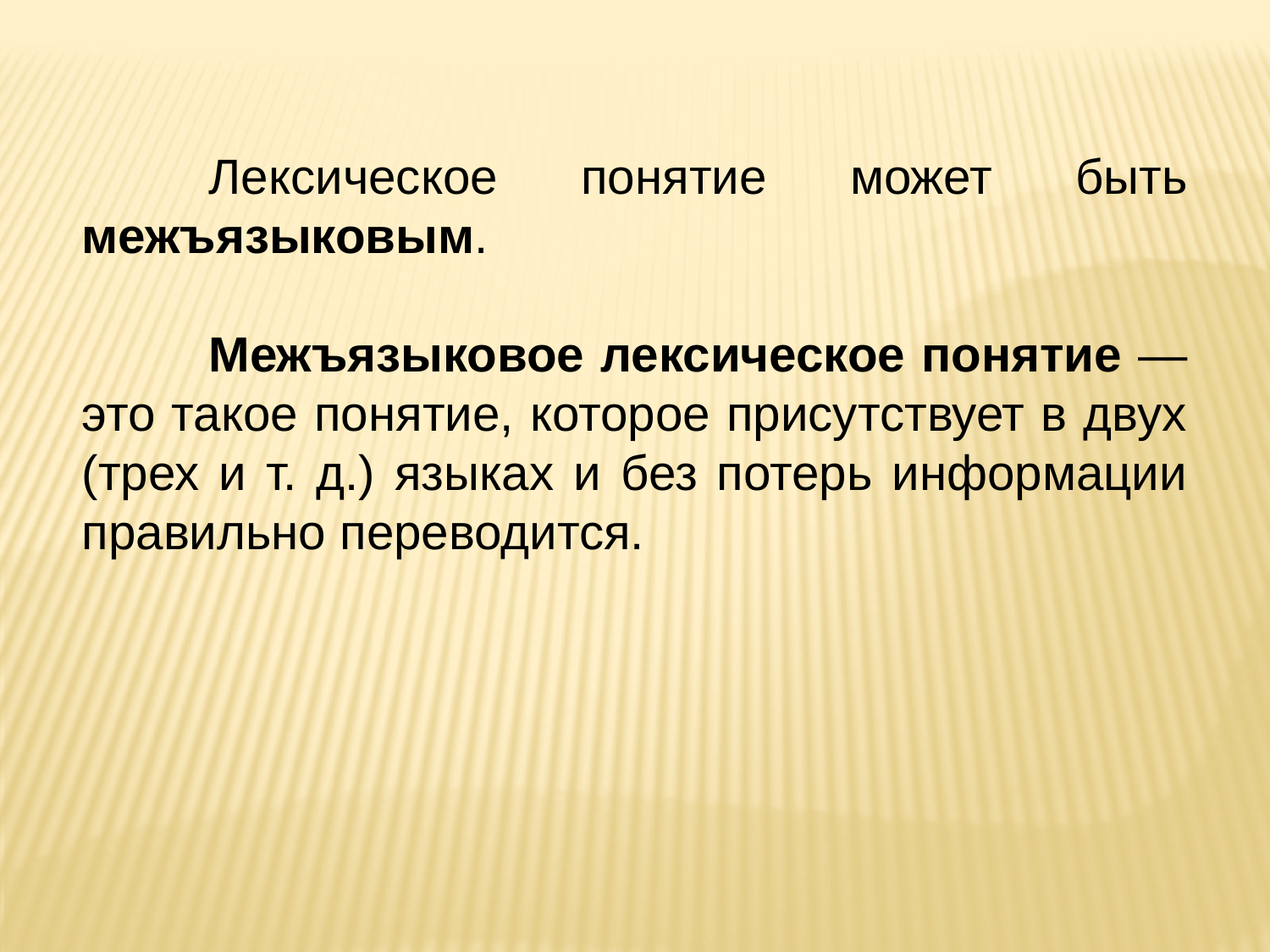

Лексическое понятие может быть межъязыковым.

	Межъязыковое лексическое понятие — это такое понятие, которое присутствует в двух (трех и т. д.) языках и без потерь информации правильно переводится.